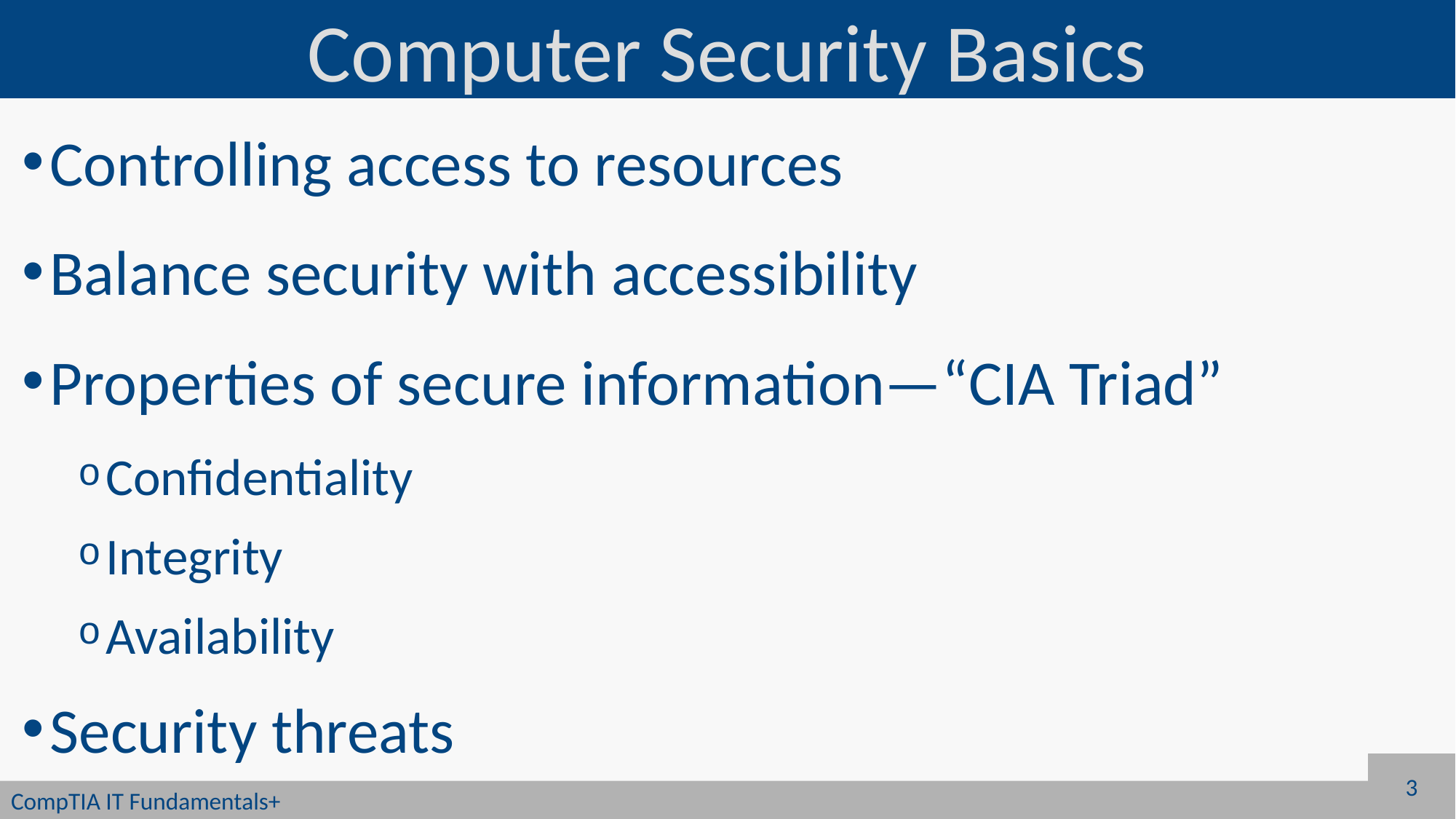

# Computer Security Basics
Controlling access to resources
Balance security with accessibility
Properties of secure information—“CIA Triad”
Confidentiality
Integrity
Availability
Security threats

3
CompTIA IT Fundamentals+